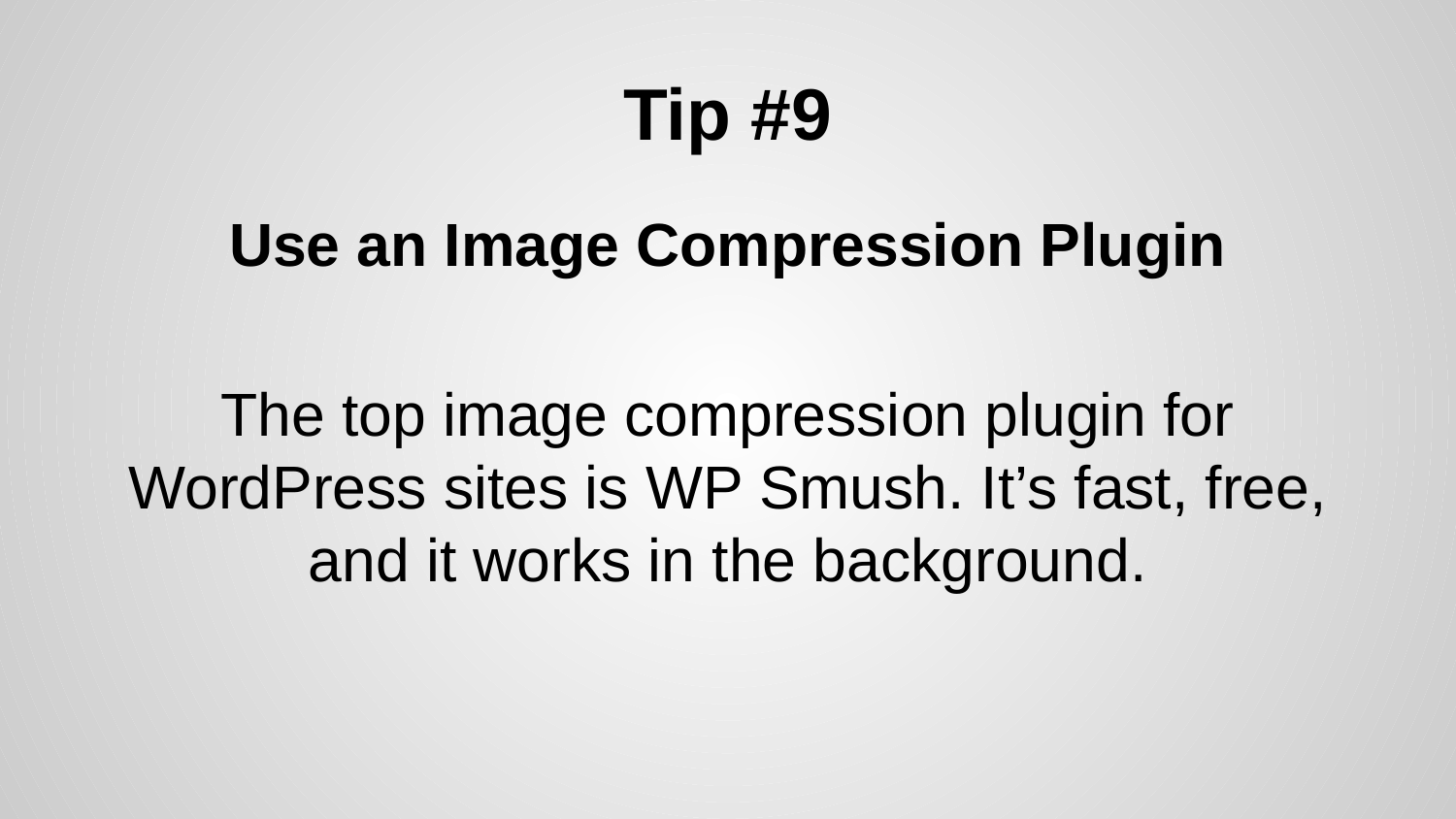

# Tip #9
Use an Image Compression Plugin

The top image compression plugin for WordPress sites is WP Smush. It’s fast, free, and it works in the background.

.